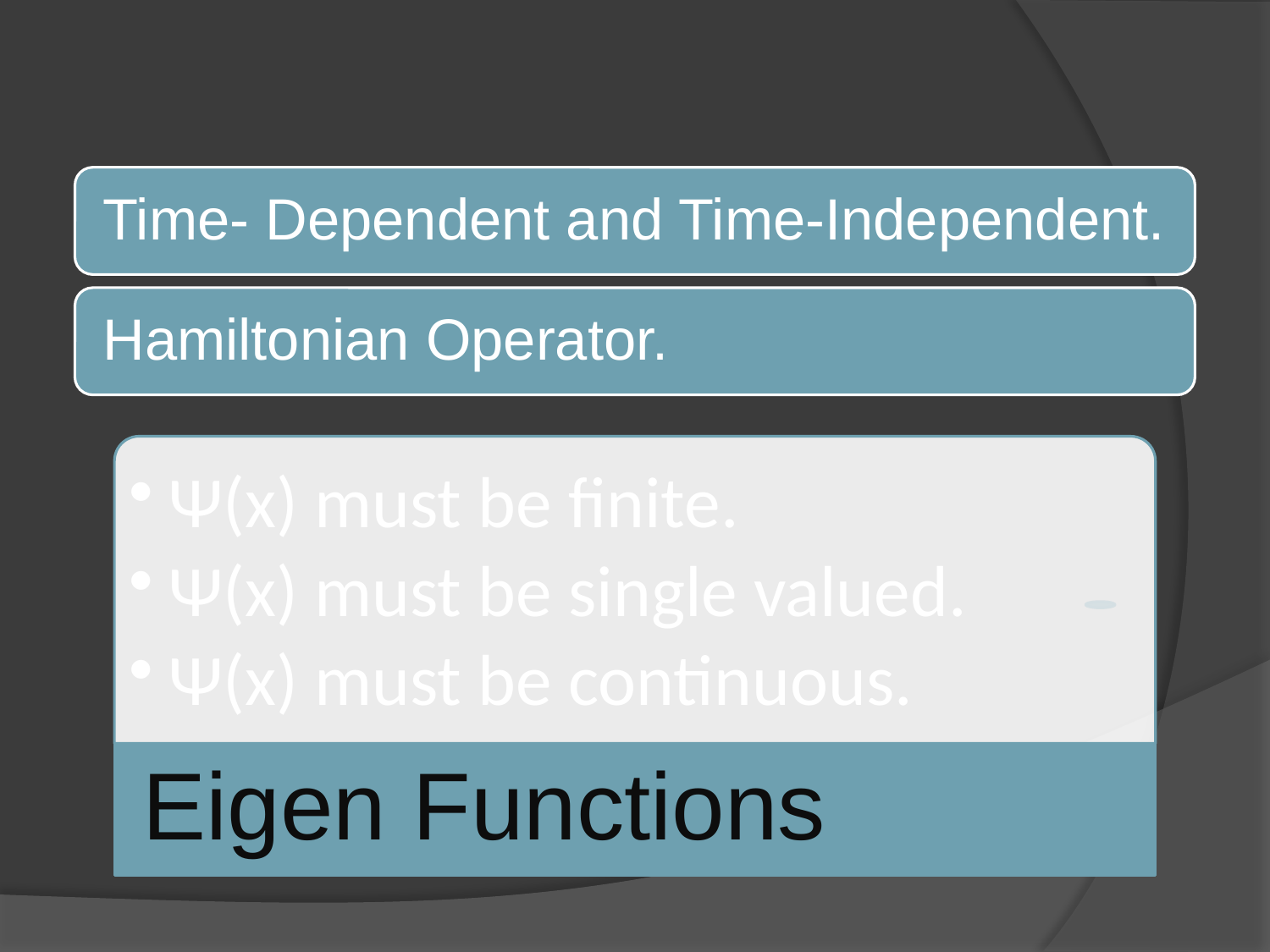

Time- Dependent and Time-Independent.
Hamiltonian Operator.
Ψ(x) must be finite.
Ψ(x) must be single valued.
Ψ(x) must be continuous.
Eigen Functions